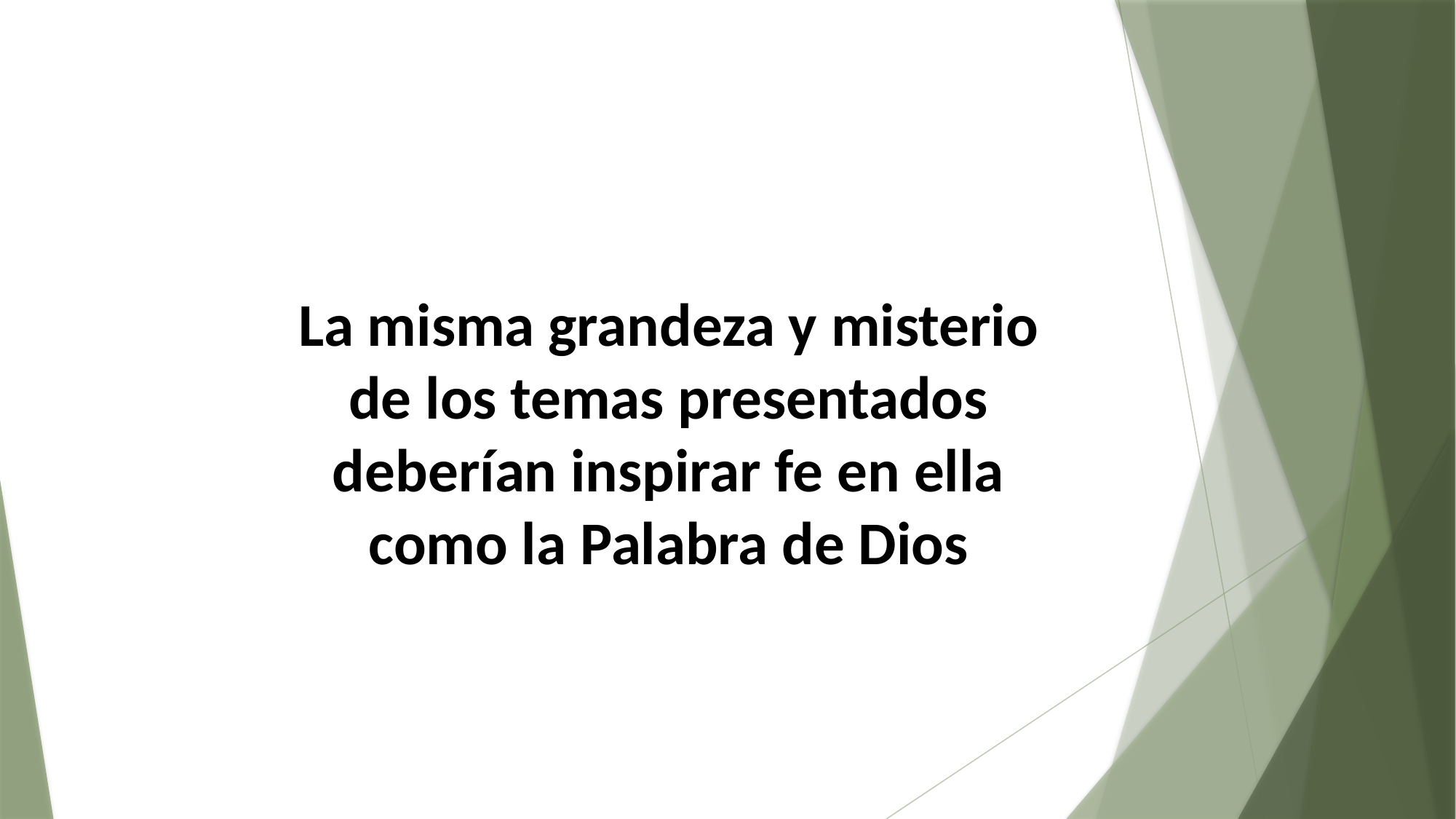

La misma grandeza y misterio de los temas presentados deberían inspirar fe en ella como la Palabra de Dios